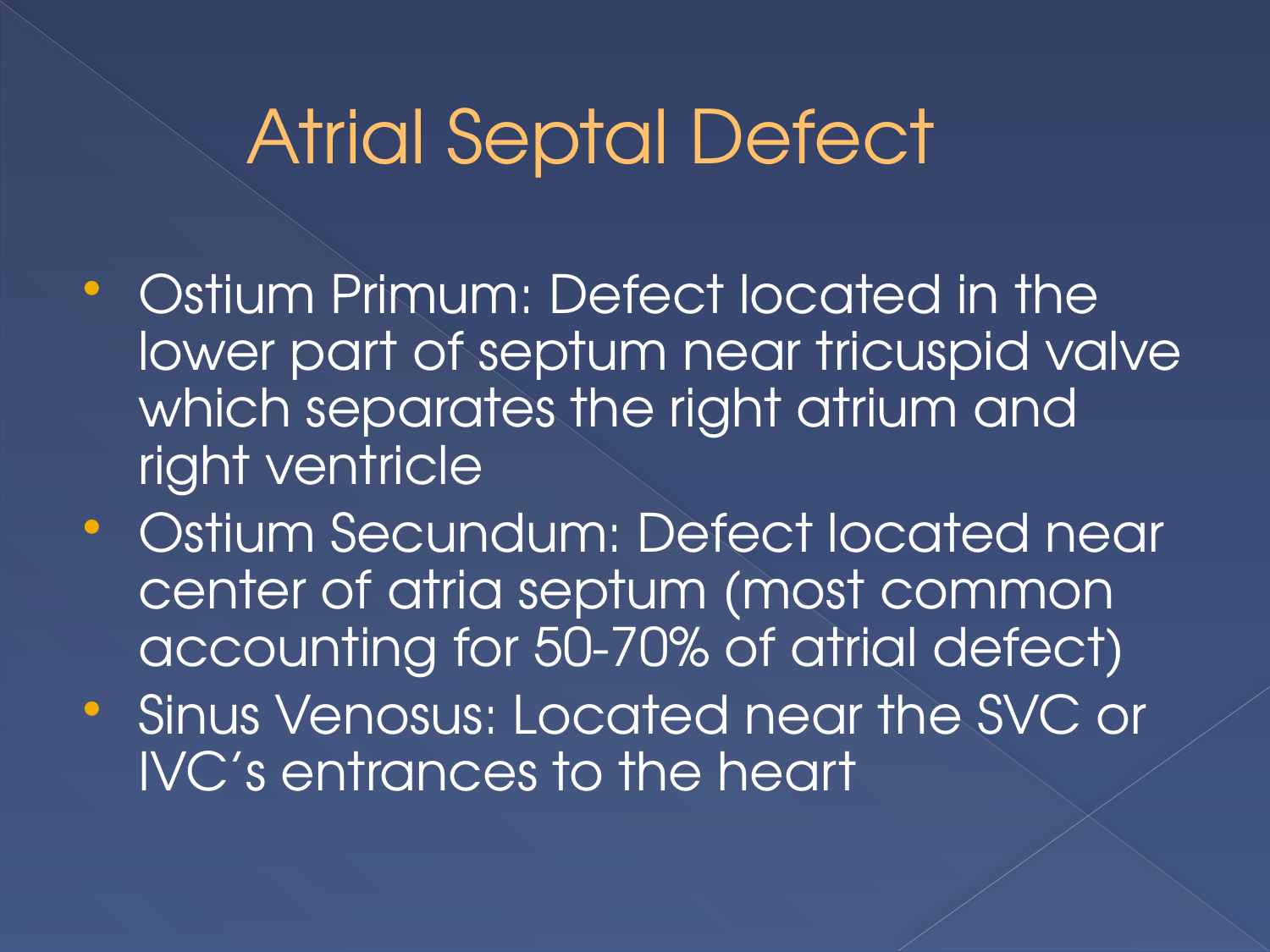

# Atrial Septal Defect
Ostium Primum: Defect located in the lower part of septum near tricuspid valve which separates the right atrium and right ventricle
Ostium Secundum: Defect located near center of atria septum (most common accounting for 50-70% of atrial defect)
Sinus Venosus: Located near the SVC or IVC’s entrances to the heart